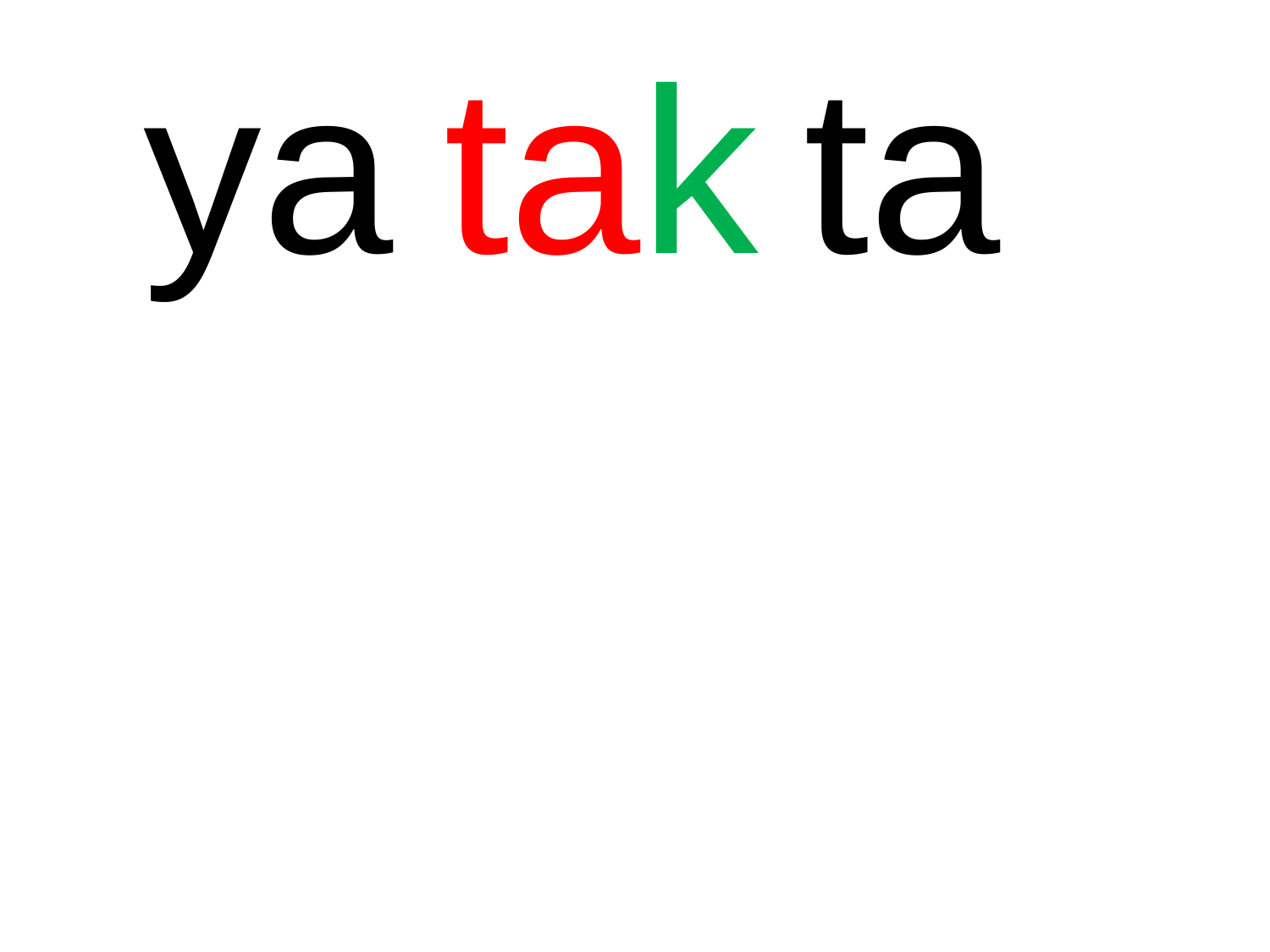

| ya |
| --- |
| tak |
| --- |
| ta |
| --- |